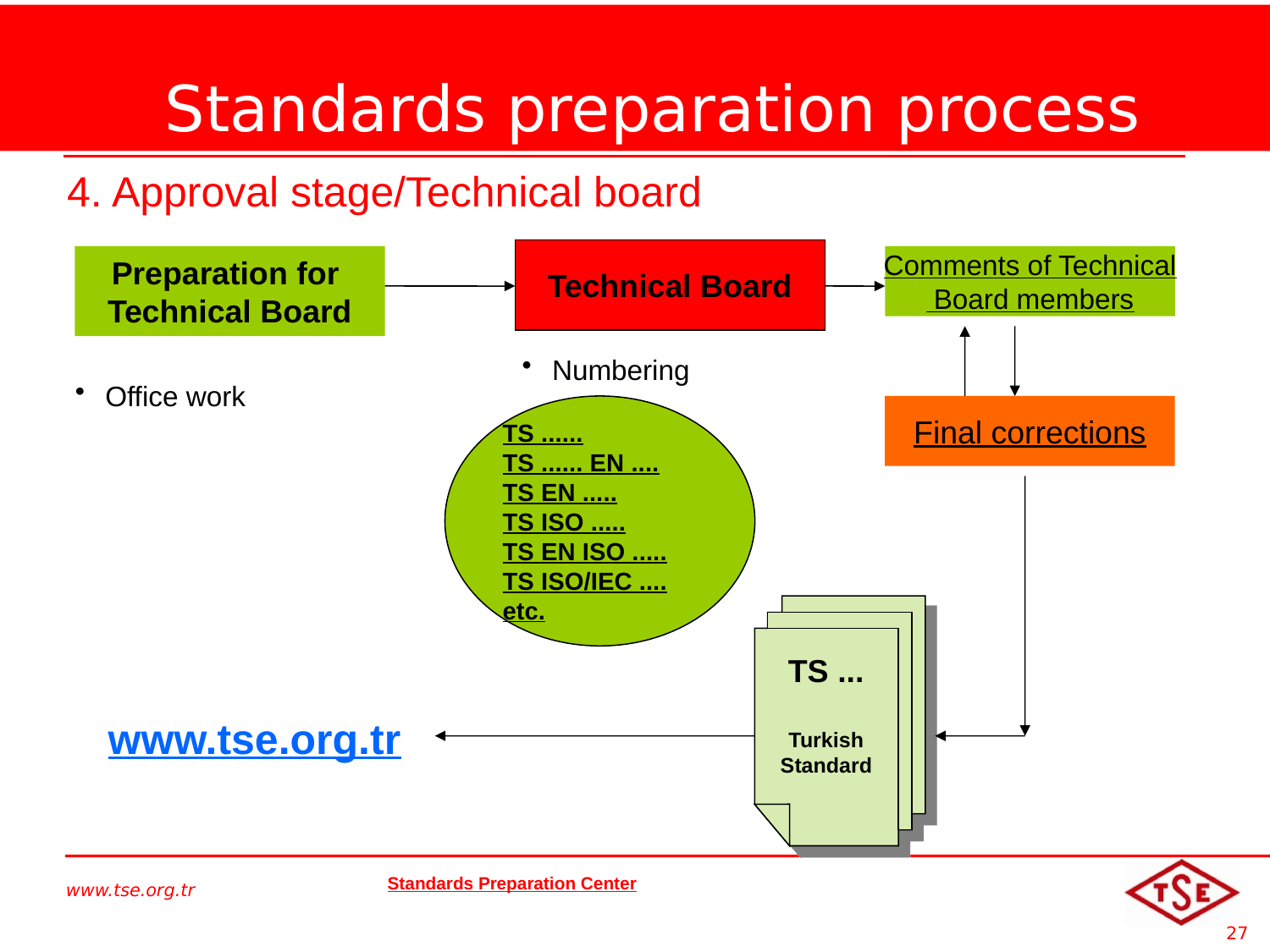

# Standards preparation process
4. Approval stage/Technical board
Technical Board
Preparation for
Technical Board
Comments of Technical
 Board members

Numbering
Office work
TS ......
TS ...... EN ....
TS EN .....
TS ISO .....
TS EN ISO .....
TS ISO/IEC ....
etc.
Final corrections

TS ...

Turkish Standard

www.tse.org.tr

www.tse.org.tr
Standards Preparation Center

©2010 Türk Standardları Enstitüsü
27